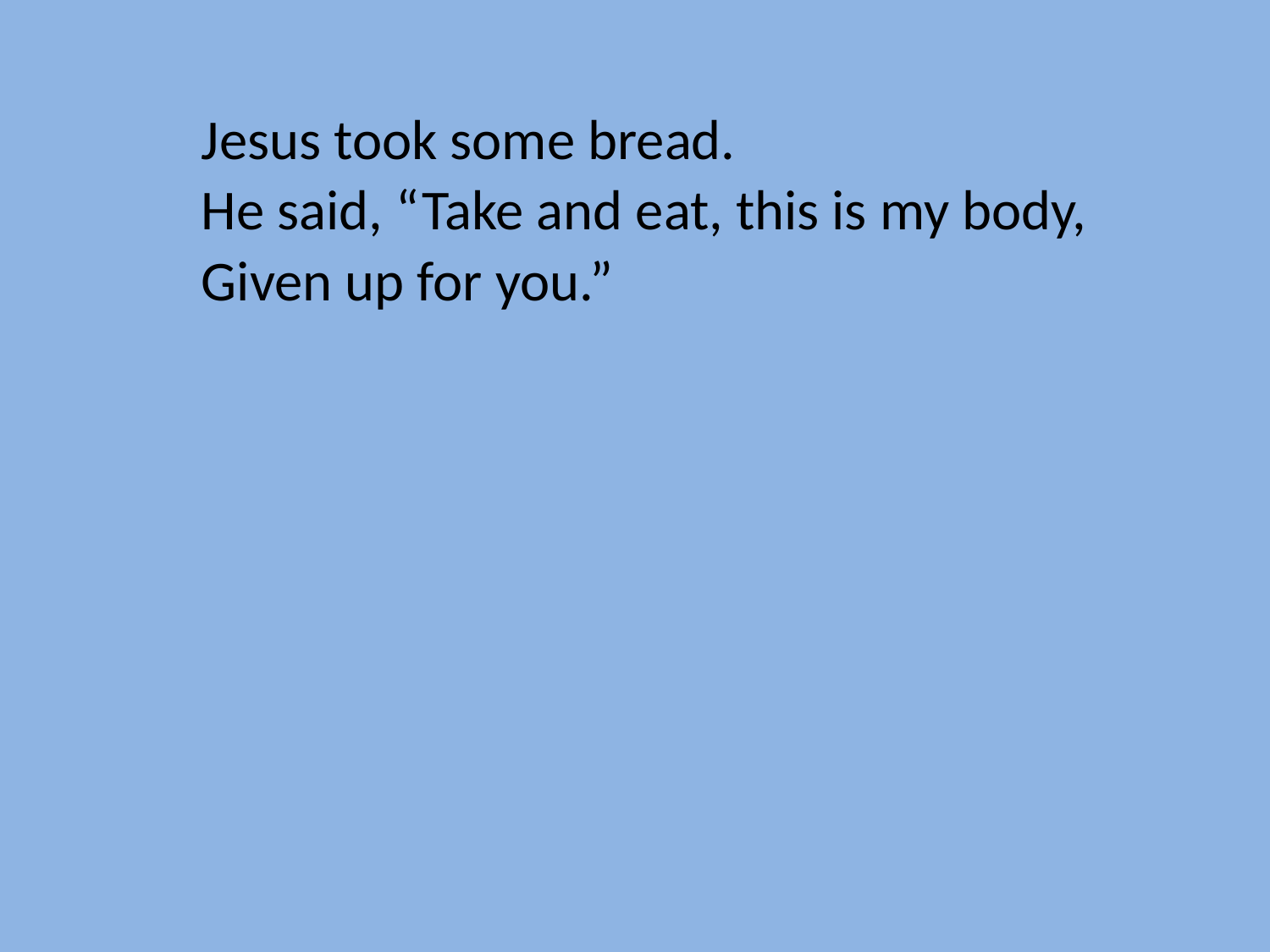

Jesus took some bread.
He said, “Take and eat, this is my body,
Given up for you.”